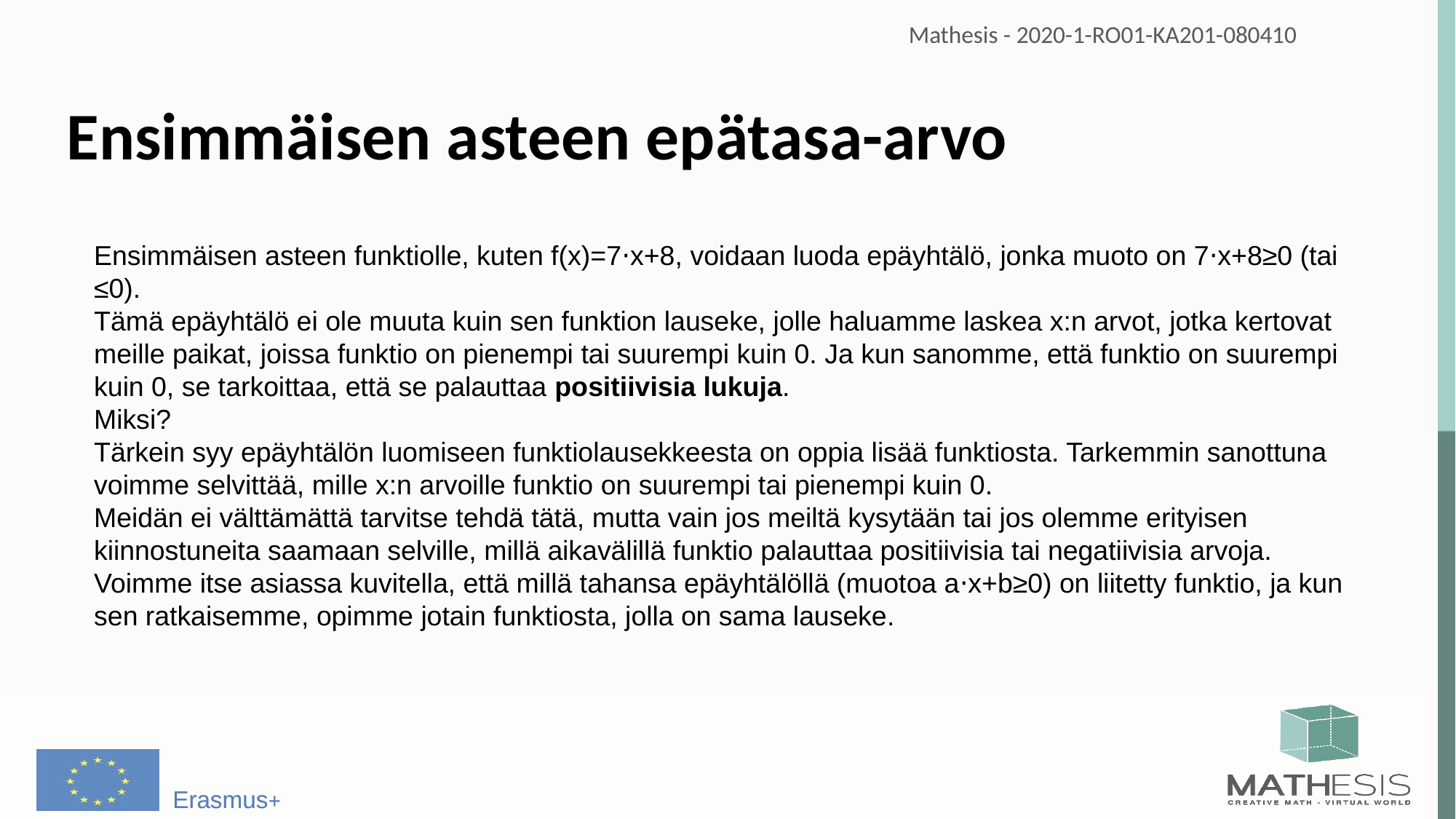

# Ensimmäisen asteen epätasa-arvo
Ensimmäisen asteen funktiolle, kuten f(x)=7⋅x+8, voidaan luoda epäyhtälö, jonka muoto on 7⋅x+8≥0 (tai ≤0).
Tämä epäyhtälö ei ole muuta kuin sen funktion lauseke, jolle haluamme laskea x:n arvot, jotka kertovat meille paikat, joissa funktio on pienempi tai suurempi kuin 0. Ja kun sanomme, että funktio on suurempi kuin 0, se tarkoittaa, että se palauttaa positiivisia lukuja.
Miksi?
Tärkein syy epäyhtälön luomiseen funktiolausekkeesta on oppia lisää funktiosta. Tarkemmin sanottuna voimme selvittää, mille x:n arvoille funktio on suurempi tai pienempi kuin 0.
Meidän ei välttämättä tarvitse tehdä tätä, mutta vain jos meiltä kysytään tai jos olemme erityisen kiinnostuneita saamaan selville, millä aikavälillä funktio palauttaa positiivisia tai negatiivisia arvoja.
Voimme itse asiassa kuvitella, että millä tahansa epäyhtälöllä (muotoa a⋅x+b≥0) on liitetty funktio, ja kun sen ratkaisemme, opimme jotain funktiosta, jolla on sama lauseke.